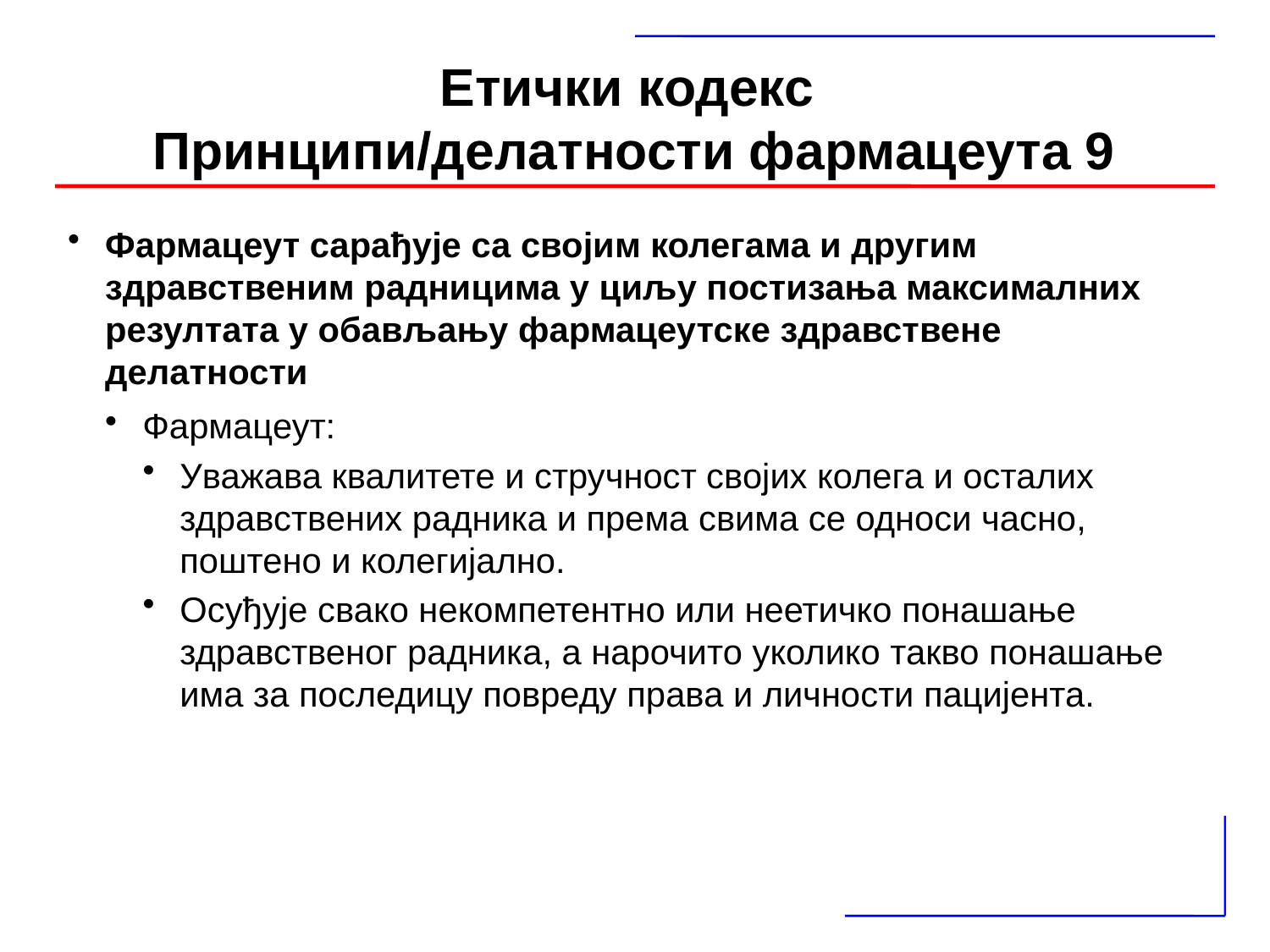

Етички кодекс
Принципи/делатности фармацеута 9
Фармацеут сарађује са својим колегама и другим здравственим радницима у циљу постизања максималних резултата у обављању фармацеутске здравствене делатности

Фармацеут:
Уважава квалитете и стручност својих колега и осталих здравствених радника и према свима се односи часно, поштено и колегијално.
Осуђује свако некомпетентно или неетичко понашање здравственог радника, а нарочито уколико такво понашање има за последицу повреду права и личности пацијента.